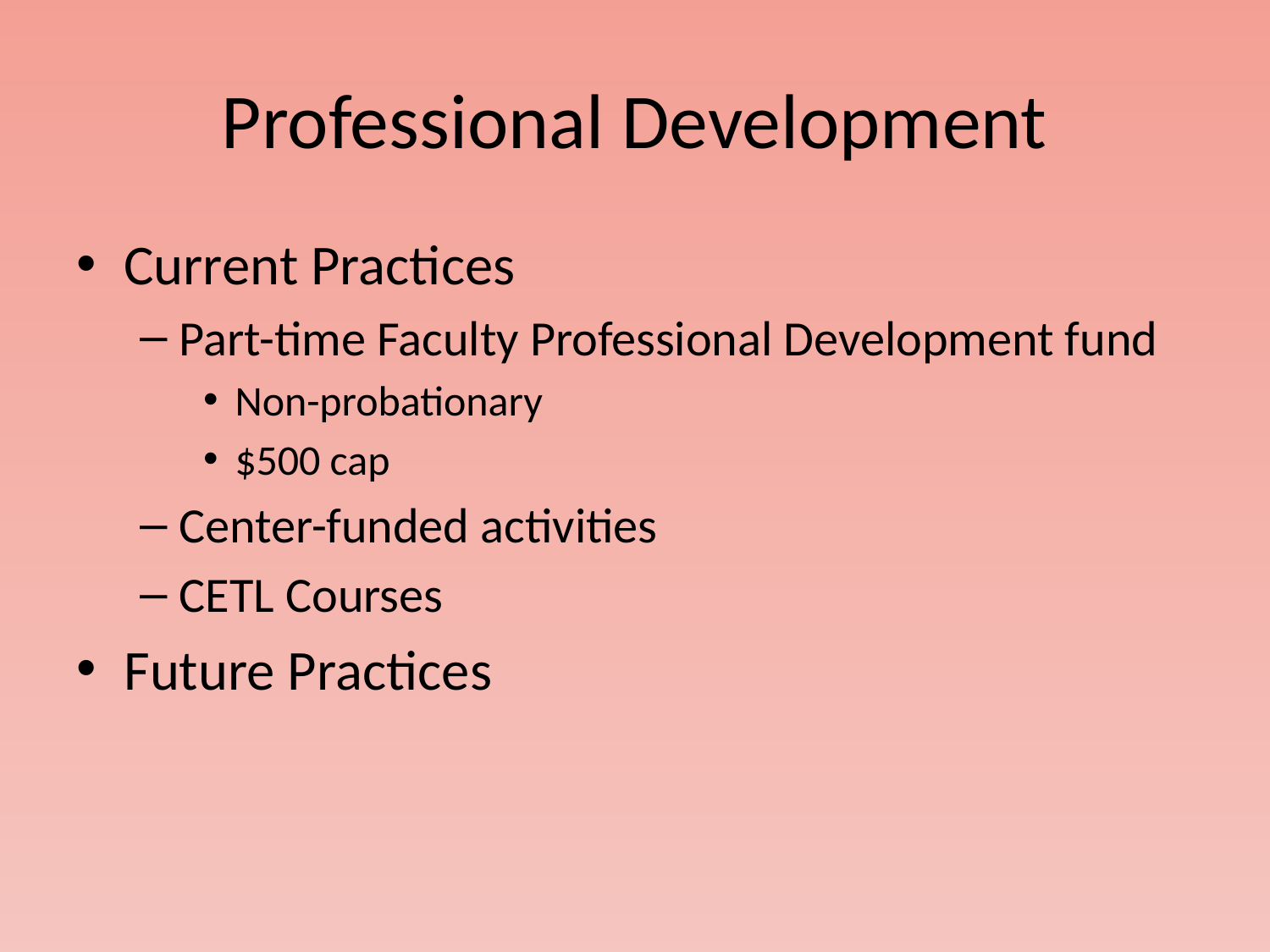

# Professional Development
Current Practices
Part-time Faculty Professional Development fund
Non-probationary
$500 cap
Center-funded activities
CETL Courses
Future Practices